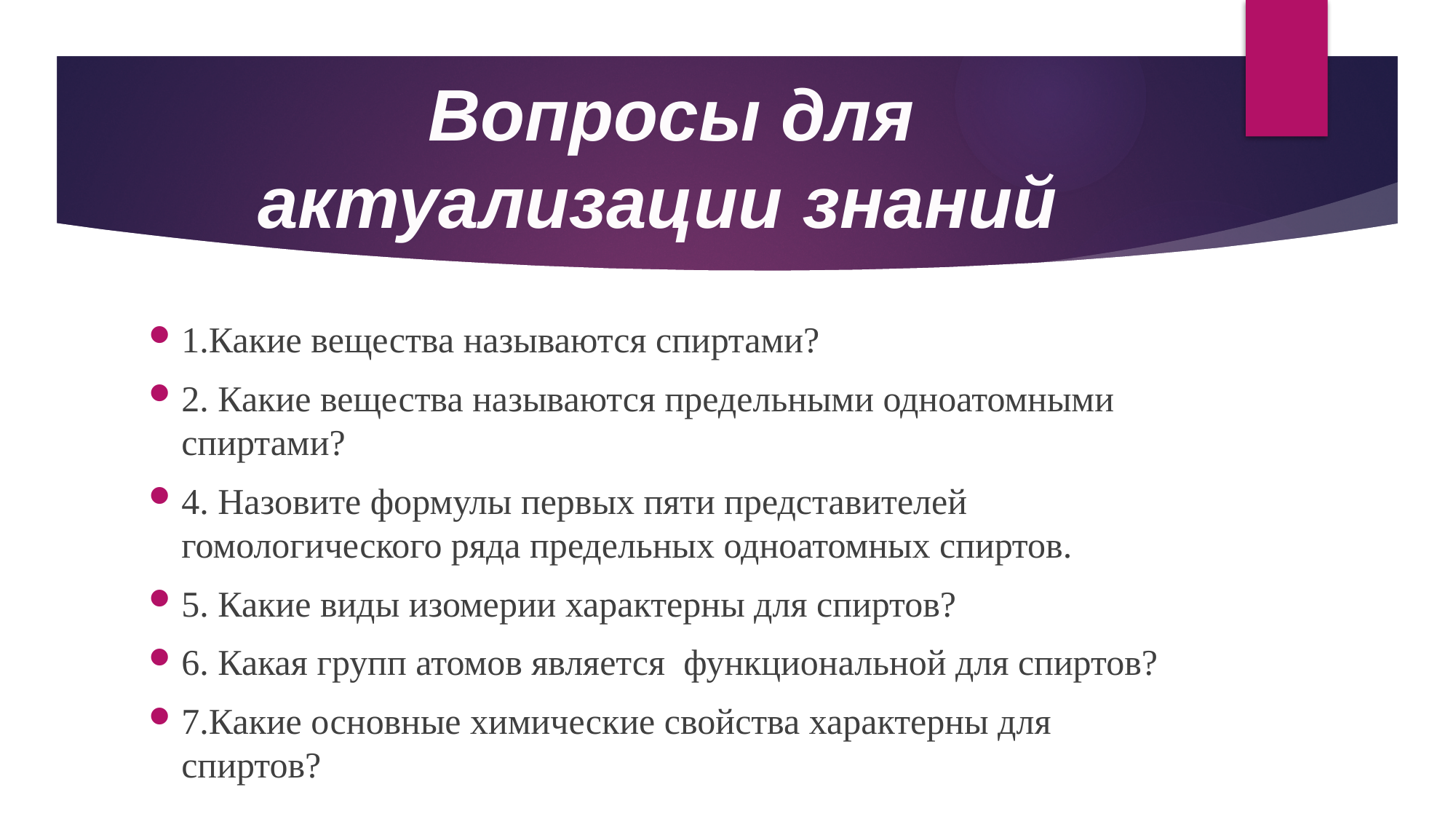

# Вопросы для актуализации знаний
1.Какие вещества называются спиртами?
2. Какие вещества называются предельными одноатомными спиртами?
4. Назовите формулы первых пяти представителей гомологического ряда предельных одноатомных спиртов.
5. Какие виды изомерии характерны для спиртов?
6. Какая групп атомов является  функциональной для спиртов?
7.Какие основные химические свойства характерны для спиртов?